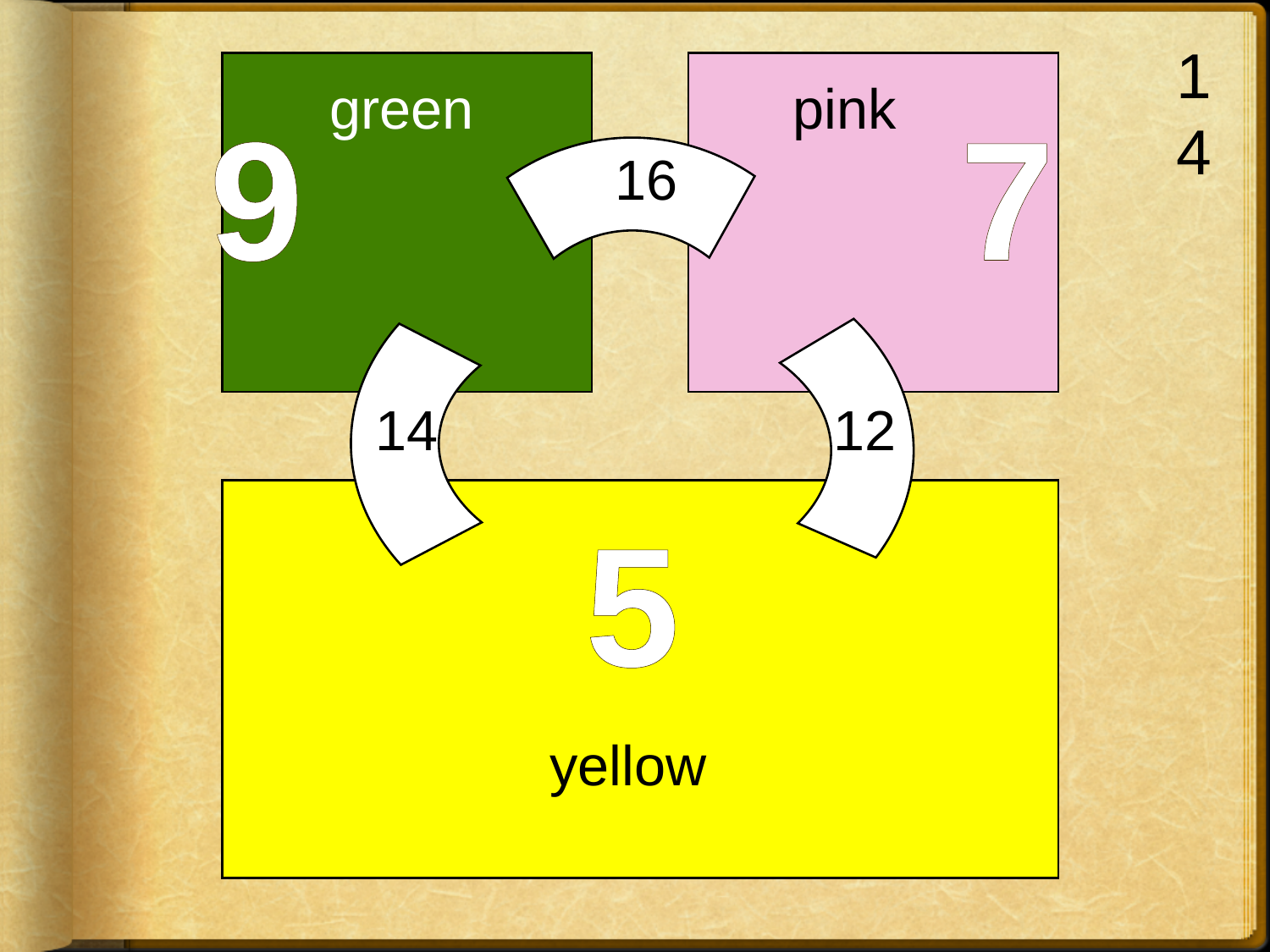

14

green
pink
 16

 14

   12

yellow
9              7

5